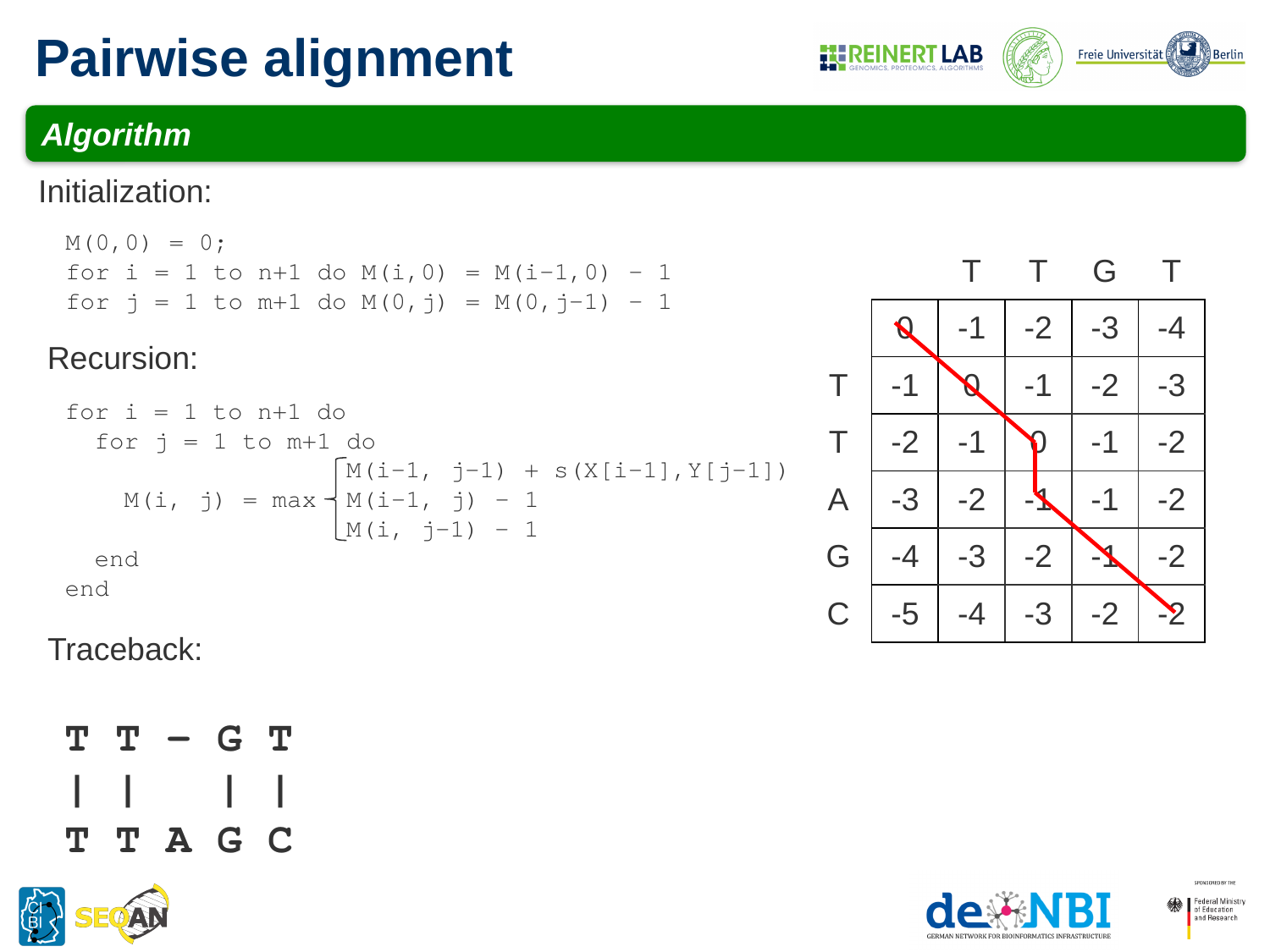

# Pairwise alignment
Algorithm
Initialization:
M(0,0) = 0;
for i = 1 to n+1 do M(i,0) = M(i-1,0) - 1
for j = 1 to m+1 do M(0,j) = M(0,j-1) - 1
|  |  | T | T | G | T |
| --- | --- | --- | --- | --- | --- |
|  | 0 | -1 | -2 | -3 | -4 |
| T | -1 | 0 | -1 | -2 | -3 |
| T | -2 | -1 | 0 | -1 | -2 |
| A | -3 | -2 | -1 | -1 | -2 |
| G | -4 | -3 | -2 | -1 | -2 |
| C | -5 | -4 | -3 | -2 | -2 |
|  |  | T | T | G | T |
| --- | --- | --- | --- | --- | --- |
|  |  |  |  |  |  |
| T |  |  |  |  |  |
| T |  |  |  |  |  |
| A |  |  |  |  |  |
| G |  |  |  |  |  |
| C |  |  |  |  |  |
|  |  | T | T | G | T |
| --- | --- | --- | --- | --- | --- |
|  | 0 |  |  |  |  |
| T |  |  |  |  |  |
| T |  |  |  |  |  |
| A |  |  |  |  |  |
| G |  |  |  |  |  |
| C |  |  |  |  |  |
|  |  | T | T | G | T |
| --- | --- | --- | --- | --- | --- |
|  | 0 | -1 |  |  |  |
| T |  |  |  |  |  |
| T |  |  |  |  |  |
| A |  |  |  |  |  |
| G |  |  |  |  |  |
| C |  |  |  |  |  |
|  |  | T | T | G | T |
| --- | --- | --- | --- | --- | --- |
|  | 0 | -1 | -2 |  |  |
| T |  |  |  |  |  |
| T |  |  |  |  |  |
| A |  |  |  |  |  |
| G |  |  |  |  |  |
| C |  |  |  |  |  |
|  |  | T | T | G | T |
| --- | --- | --- | --- | --- | --- |
|  | 0 | -1 | -2 | -3 |  |
| T |  |  |  |  |  |
| T |  |  |  |  |  |
| A |  |  |  |  |  |
| G |  |  |  |  |  |
| C |  |  |  |  |  |
|  |  | T | T | G | T |
| --- | --- | --- | --- | --- | --- |
|  | 0 | -1 | -2 | -3 | -4 |
| T |  |  |  |  |  |
| T |  |  |  |  |  |
| A |  |  |  |  |  |
| G |  |  |  |  |  |
| C |  |  |  |  |  |
|  |  | T | T | G | T |
| --- | --- | --- | --- | --- | --- |
|  | 0 | -1 | -2 | -3 | -4 |
| T | -1 |  |  |  |  |
| T | -2 |  |  |  |  |
| A | -3 |  |  |  |  |
| G | -4 |  |  |  |  |
| C | -5 |  |  |  |  |
|  |  | T | T | G | T |
| --- | --- | --- | --- | --- | --- |
|  | 0 | -1 | -2 | -3 | -4 |
| T | -1 | 0 |  |  |  |
| T | -2 |  |  |  |  |
| A | -3 |  |  |  |  |
| G | -4 |  |  |  |  |
| C | -5 |  |  |  |  |
|  |  | T | T | G | T |
| --- | --- | --- | --- | --- | --- |
|  | 0 | -1 | -2 | -3 | -4 |
| T | -1 | 0 | -1 |  |  |
| T | -2 |  |  |  |  |
| A | -3 |  |  |  |  |
| G | -4 |  |  |  |  |
| C | -5 |  |  |  |  |
|  |  | T | T | G | T |
| --- | --- | --- | --- | --- | --- |
|  | 0 | -1 | -2 | -3 | -4 |
| T | -1 | 0 | -1 | -2 |  |
| T | -2 |  |  |  |  |
| A | -3 |  |  |  |  |
| G | -4 |  |  |  |  |
| C | -5 |  |  |  |  |
|  |  | T | T | G | T |
| --- | --- | --- | --- | --- | --- |
|  | 0 | -1 | -2 | -3 | -4 |
| T | -1 | 0 | -1 | -2 | -3 |
| T | -2 |  |  |  |  |
| A | -3 |  |  |  |  |
| G | -4 |  |  |  |  |
| C | -5 |  |  |  |  |
|  |  | T | T | G | T |
| --- | --- | --- | --- | --- | --- |
|  | 0 | -1 | -2 | -3 | -4 |
| T | -1 | 0 | -1 | -2 | -3 |
| T | -2 | -1 | 0 |  |  |
| A | -3 |  |  |  |  |
| G | -4 |  |  |  |  |
| C | -5 |  |  |  |  |
|  |  | T | T | G | T |
| --- | --- | --- | --- | --- | --- |
|  | 0 | -1 | -2 | -3 | -4 |
| T | -1 | 0 | -1 | -2 | -3 |
| T | -2 | -1 | 0 | -1 |  |
| A | -3 |  |  |  |  |
| G | -4 |  |  |  |  |
| C | -5 |  |  |  |  |
|  |  | T | T | G | T |
| --- | --- | --- | --- | --- | --- |
|  | 0 | -1 | -2 | -3 | -4 |
| T | -1 | 0 | -1 | -2 | -3 |
| T | -2 | -1 | 0 | -1 | -2 |
| A | -3 |  |  |  |  |
| G | -4 |  |  |  |  |
| C | -5 |  |  |  |  |
|  |  | T | T | G | T |
| --- | --- | --- | --- | --- | --- |
|  | 0 | -1 | -2 | -3 | -4 |
| T | -1 | 0 | -1 | -2 | -3 |
| T | -2 | -1 |  |  |  |
| A | -3 |  |  |  |  |
| G | -4 |  |  |  |  |
| C | -5 |  |  |  |  |
|  |  | T | T | G | T |
| --- | --- | --- | --- | --- | --- |
|  | 0 | -1 | -2 | -3 | -4 |
| T | -1 | 0 | -1 | -2 | -3 |
| T | -2 | -1 | 0 | -1 | -2 |
| A | -3 | -2 |  |  |  |
| G | -4 |  |  |  |  |
| C | -5 |  |  |  |  |
Recursion:
for i = 1 to n+1 do
  for j = 1 to m+1 do
                   M(i-1, j-1) + s(X[i-1],Y[j-1])
    M(i, j) = max  M(i-1, j) - 1
                   M(i, j-1) – 1
  end
end

Traceback:
T T – G T
| |   | |
T T A G C